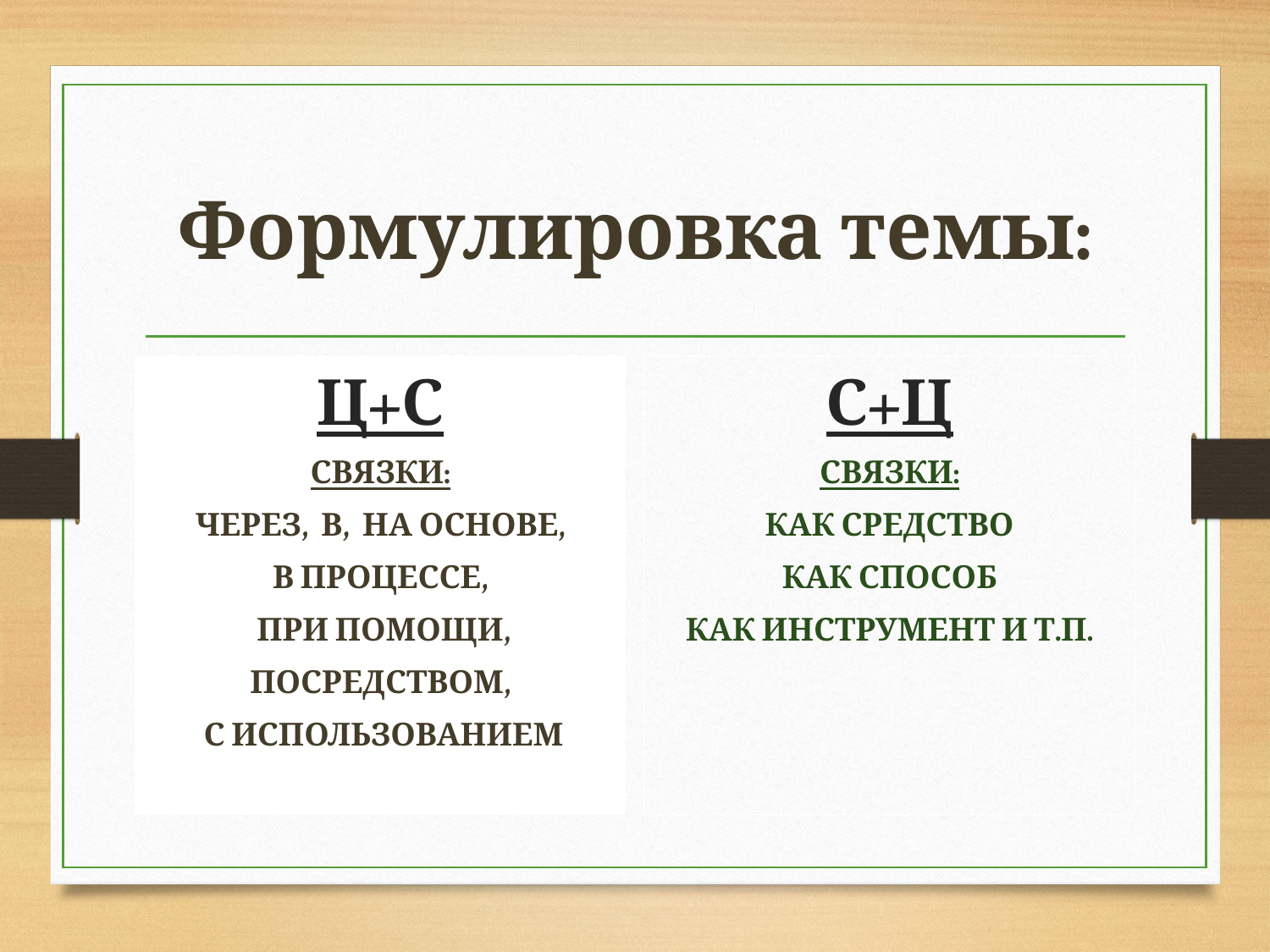

# Формулировка темы:
Ц+С
Связки:
Через,  В,  На основе,
В процессе,
 при помощи,
Посредством,
 с использованием

С+Ц
Связки:
Как средство
Как способ
Как инструмент и т.п.